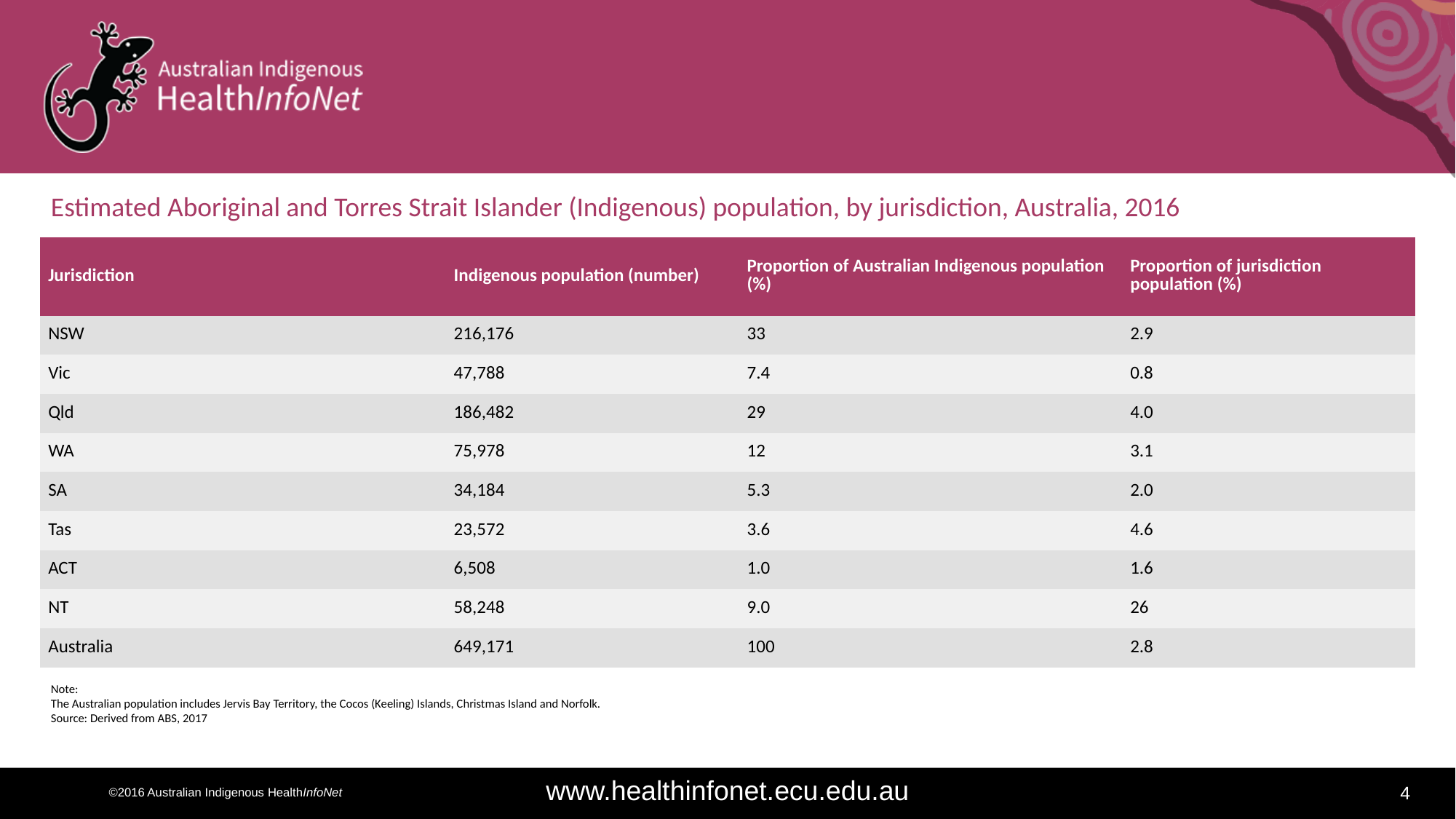

# Estimated Aboriginal and Torres Strait Islander (Indigenous) population, by jurisdiction, Australia, 2016
| Jurisdiction | Indigenous population (number) | Proportion of Australian Indigenous population (%) | Proportion of jurisdiction population (%) |
| --- | --- | --- | --- |
| NSW | 216,176 | 33 | 2.9 |
| Vic | 47,788 | 7.4 | 0.8 |
| Qld | 186,482 | 29 | 4.0 |
| WA | 75,978 | 12 | 3.1 |
| SA | 34,184 | 5.3 | 2.0 |
| Tas | 23,572 | 3.6 | 4.6 |
| ACT | 6,508 | 1.0 | 1.6 |
| NT | 58,248 | 9.0 | 26 |
| Australia | 649,171 | 100 | 2.8 |
Note:
The Australian population includes Jervis Bay Territory, the Cocos (Keeling) Islands, Christmas Island and Norfolk.
Source: Derived from ABS, 2017